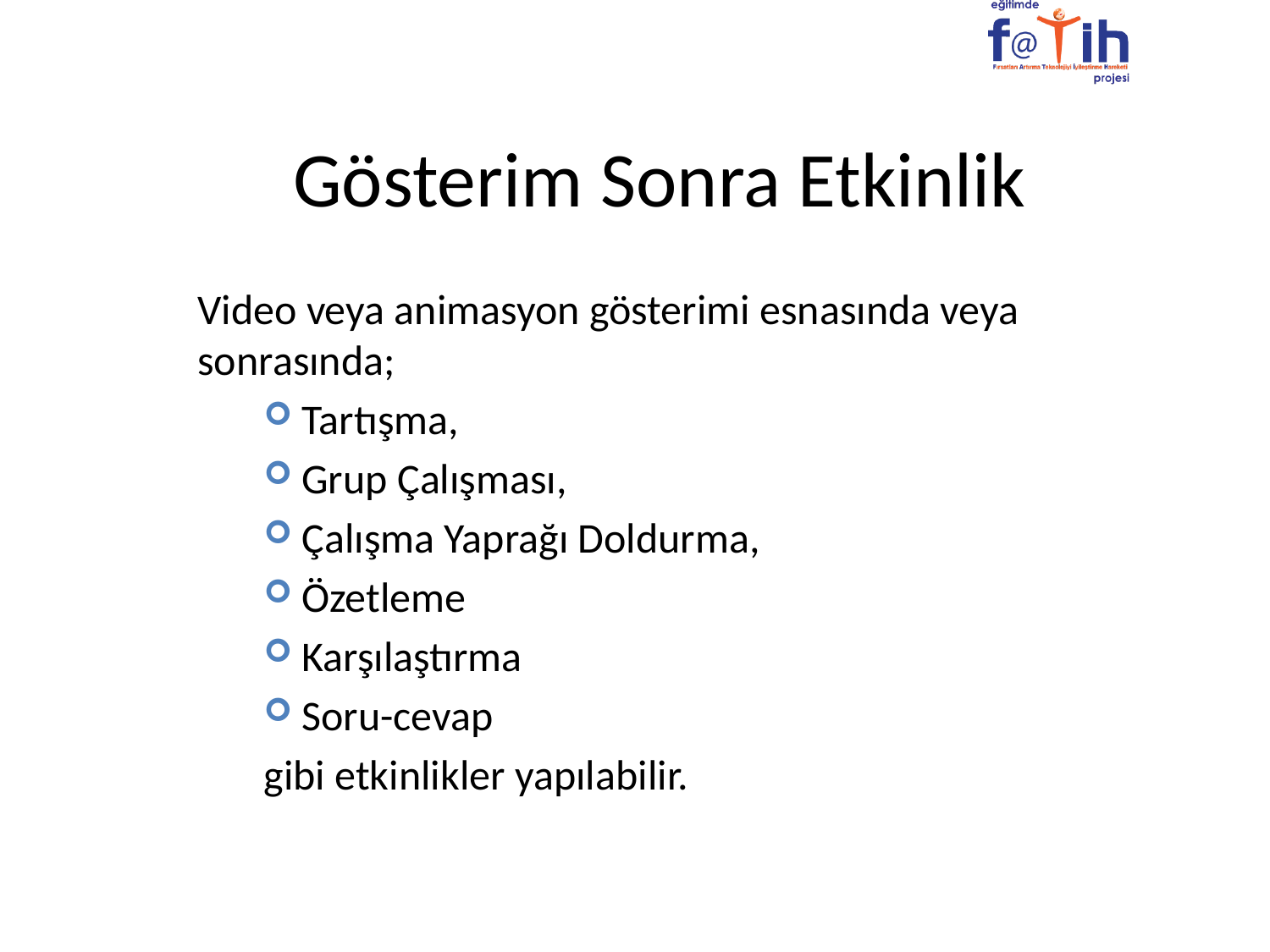

# Gösterim Sonra Etkinlik
Video veya animasyon gösterimi esnasında veya sonrasında;
Tartışma,
Grup Çalışması,
Çalışma Yaprağı Doldurma,
Özetleme
Karşılaştırma
Soru-cevap
gibi etkinlikler yapılabilir.